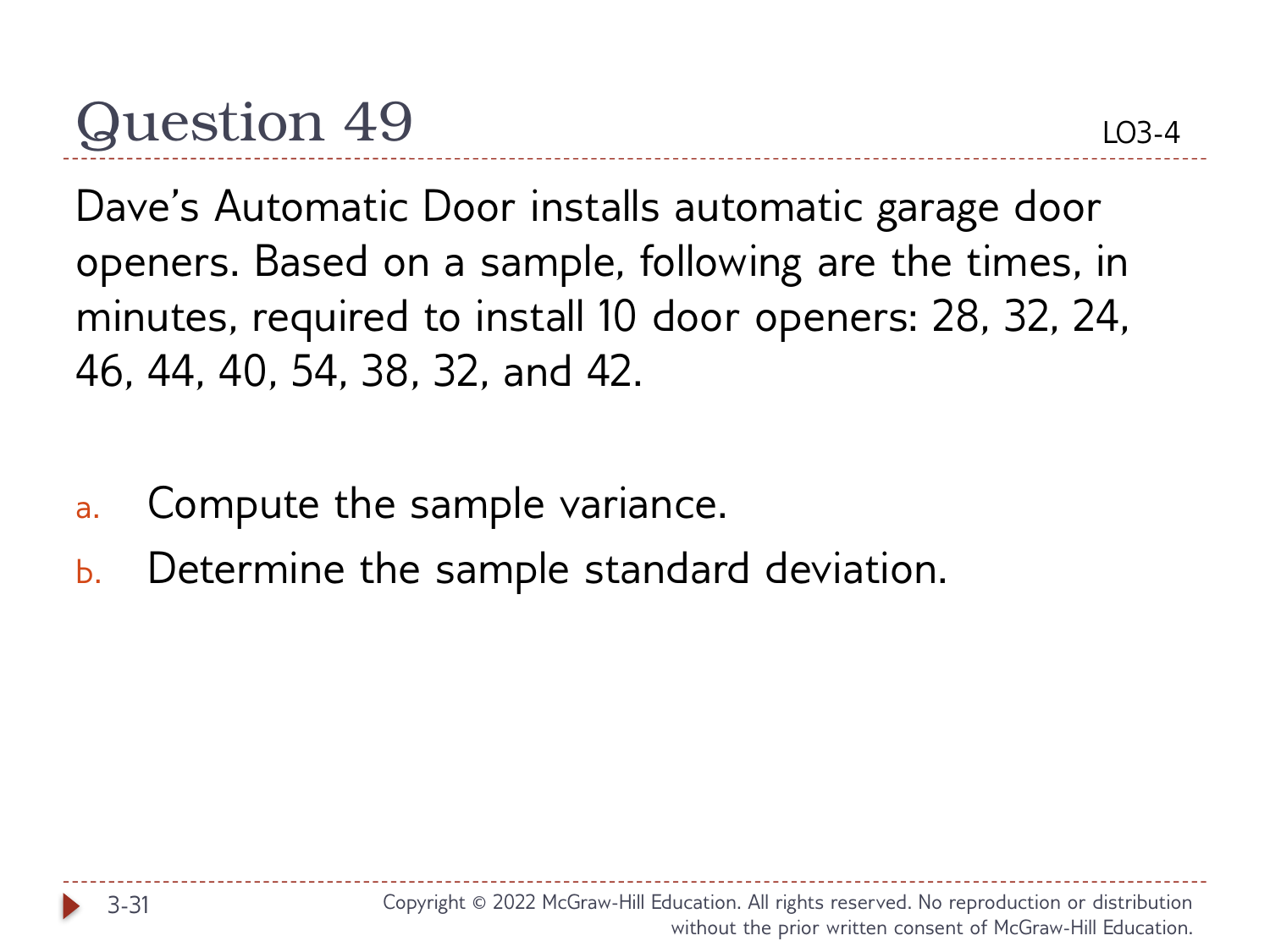

# Question 49
LO3-4
Dave’s Automatic Door installs automatic garage door openers. Based on a sample, following are the times, in minutes, required to install 10 door openers: 28, 32, 24, 46, 44, 40, 54, 38, 32, and 42.

Compute the sample variance.
Determine the sample standard deviation.
3-31
Copyright © 2022 McGraw-Hill Education. All rights reserved. No reproduction or distribution without the prior written consent of McGraw-Hill Education.